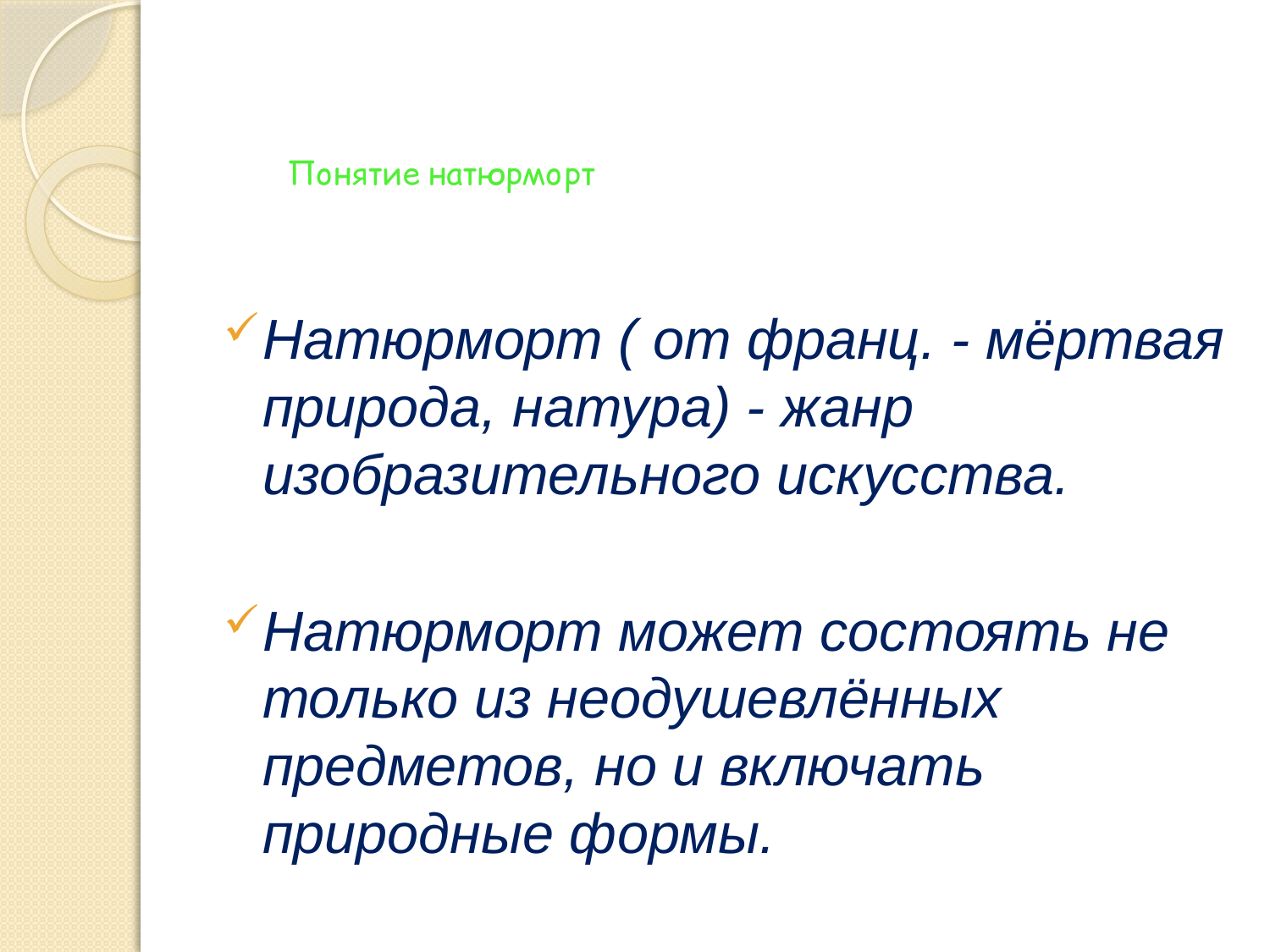

# Понятие натюрморт
Натюрморт ( от франц. - мёртвая природа, натура) - жанр изобразительного искусства.

Натюрморт может состоять не только из неодушевлённых предметов, но и включать природные формы.